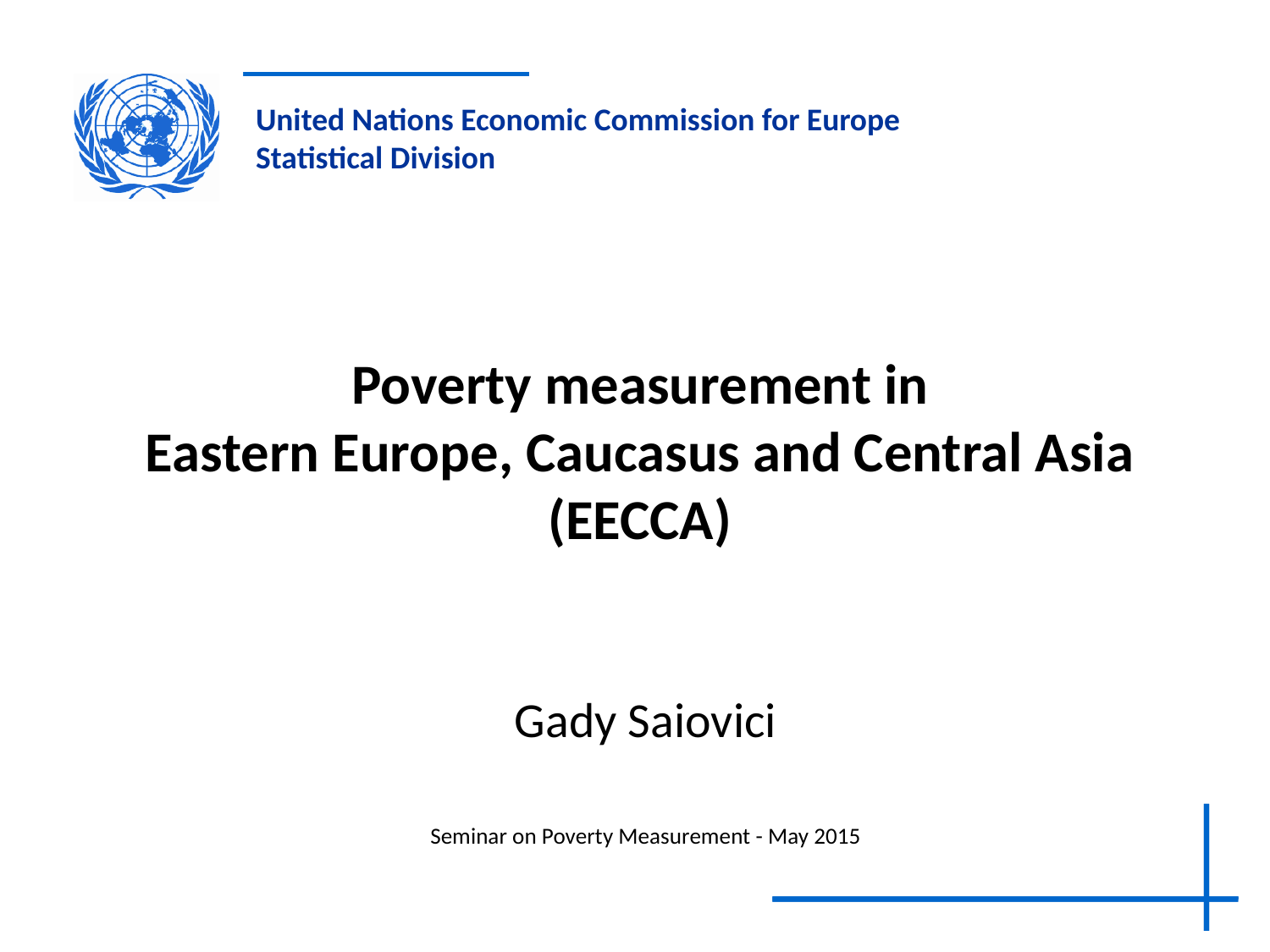

# Poverty measurement in Eastern Europe, Caucasus and Central Asia (EECCA)

Gady Saiovici

Seminar on Poverty Measurement - May 2015